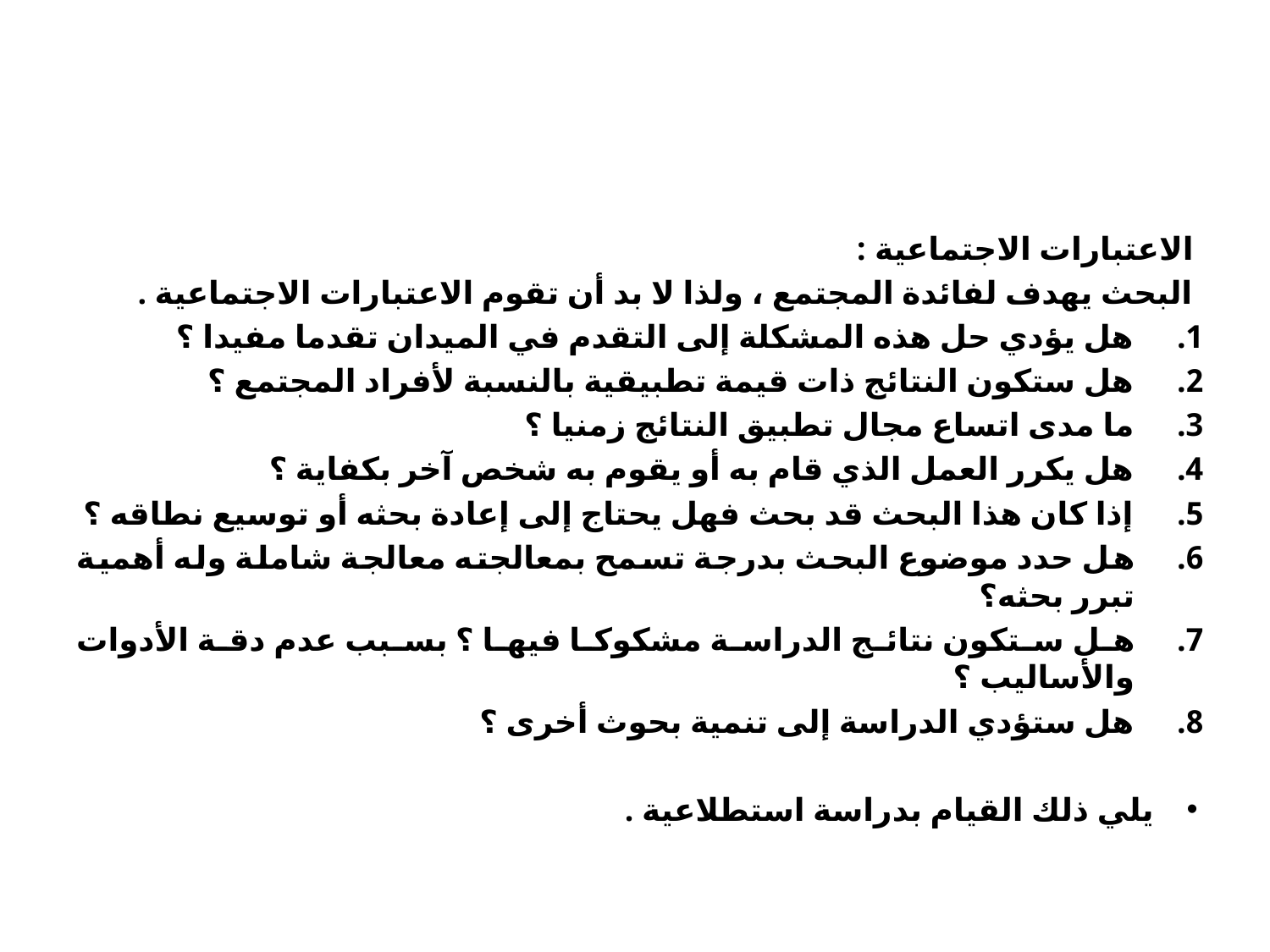

#
الاعتبارات الاجتماعية :
البحث يهدف لفائدة المجتمع ، ولذا لا بد أن تقوم الاعتبارات الاجتماعية .
هل يؤدي حل هذه المشكلة إلى التقدم في الميدان تقدما مفيدا ؟
هل ستكون النتائج ذات قيمة تطبيقية بالنسبة لأفراد المجتمع ؟
ما مدى اتساع مجال تطبيق النتائج زمنيا ؟
هل يكرر العمل الذي قام به أو يقوم به شخص آخر بكفاية ؟
إذا كان هذا البحث قد بحث فهل يحتاج إلى إعادة بحثه أو توسيع نطاقه ؟
هل حدد موضوع البحث بدرجة تسمح بمعالجته معالجة شاملة وله أهمية تبرر بحثه؟
هل ستكون نتائج الدراسة مشكوكا فيها ؟ بسبب عدم دقة الأدوات والأساليب ؟
هل ستؤدي الدراسة إلى تنمية بحوث أخرى ؟

يلي ذلك القيام بدراسة استطلاعية .